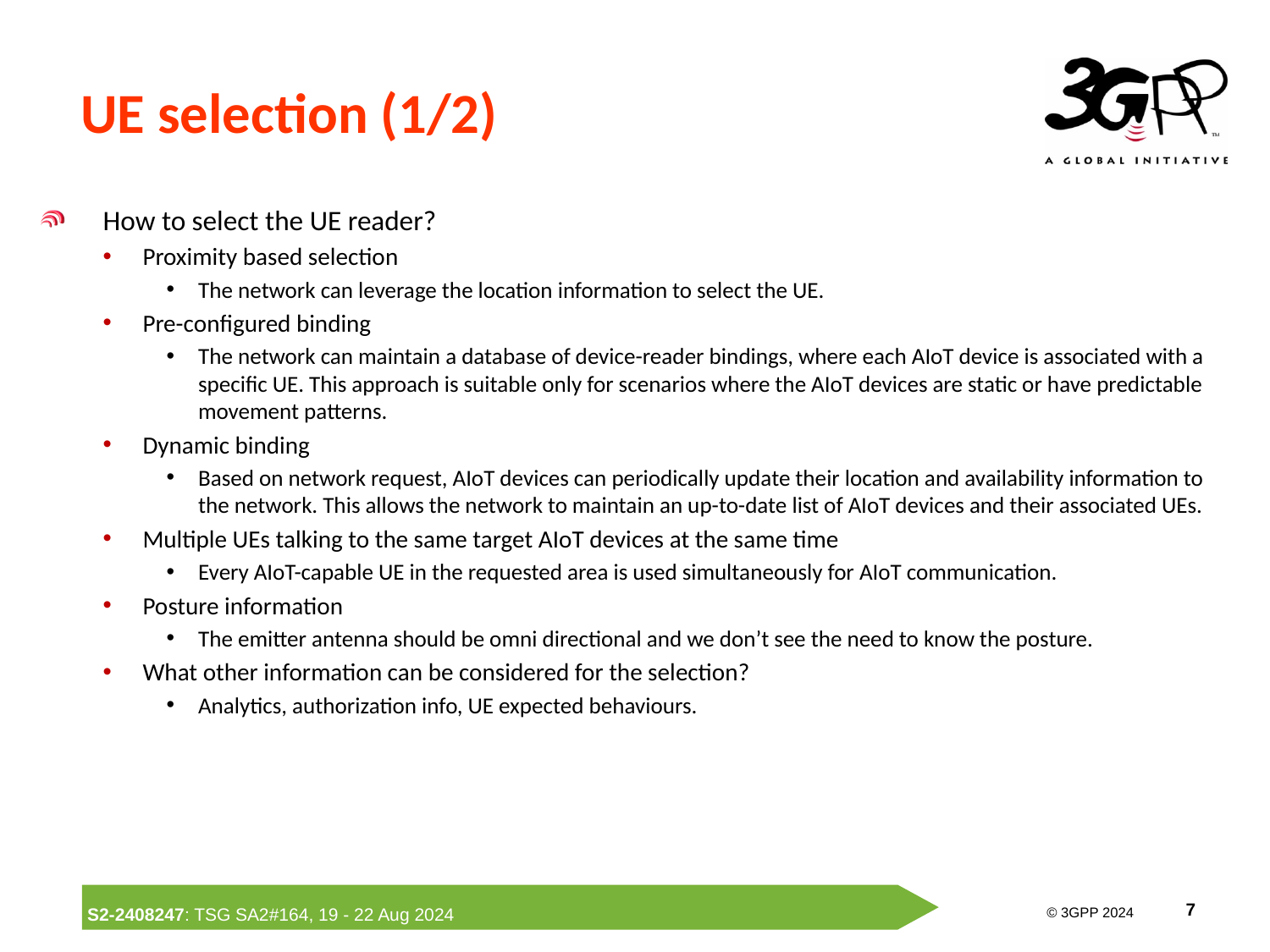

# UE selection (1/2)
How to select the UE reader?
Proximity based selection
The network can leverage the location information to select the UE.
Pre-configured binding
The network can maintain a database of device-reader bindings, where each AIoT device is associated with a specific UE. This approach is suitable only for scenarios where the AIoT devices are static or have predictable movement patterns.
Dynamic binding
Based on network request, AIoT devices can periodically update their location and availability information to the network. This allows the network to maintain an up-to-date list of AIoT devices and their associated UEs.
Multiple UEs talking to the same target AIoT devices at the same time
Every AIoT-capable UE in the requested area is used simultaneously for AIoT communication.
Posture information
The emitter antenna should be omni directional and we don’t see the need to know the posture.
What other information can be considered for the selection?
Analytics, authorization info, UE expected behaviours.